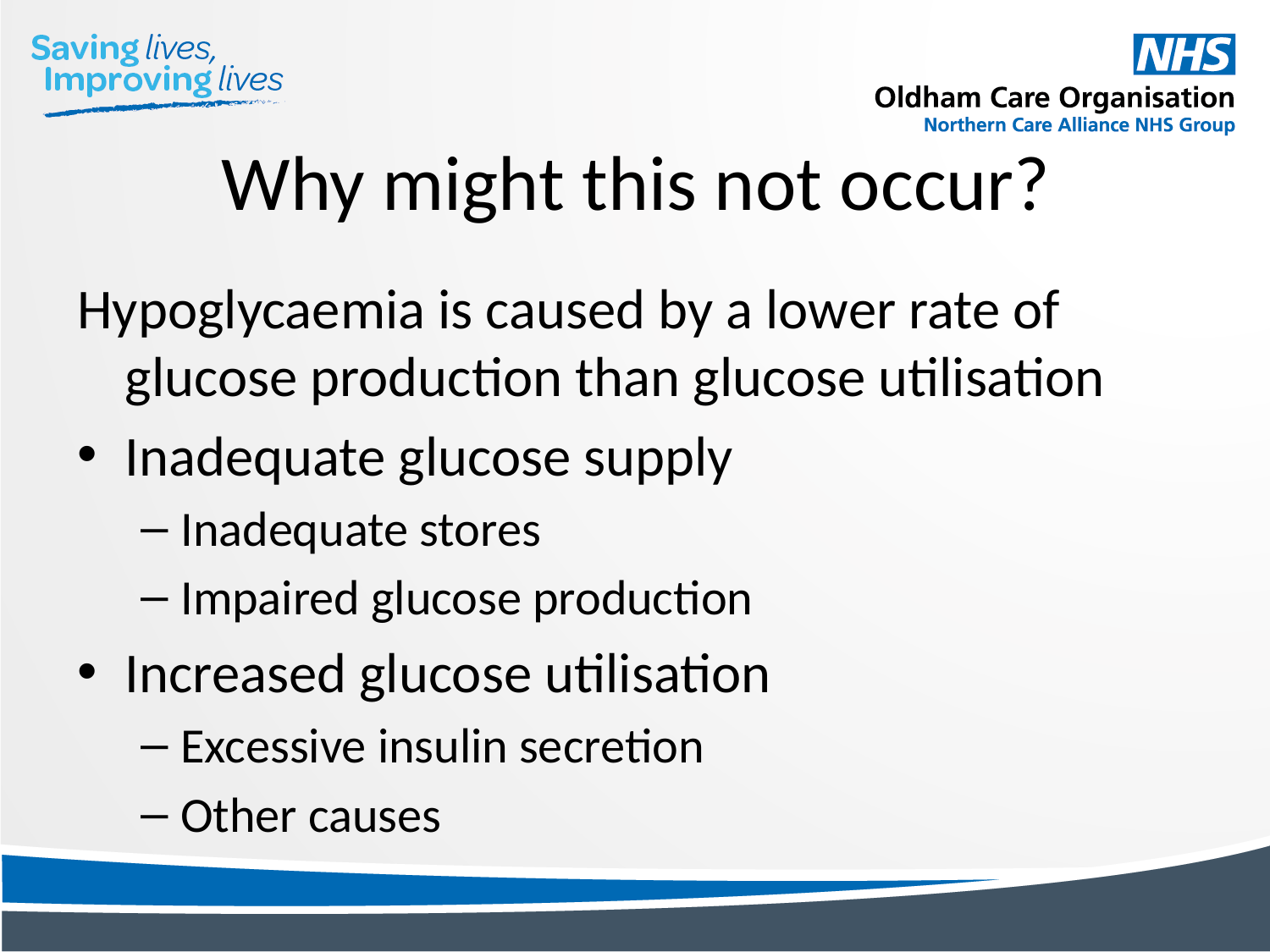

# Why might this not occur?
Hypoglycaemia is caused by a lower rate of glucose production than glucose utilisation
Inadequate glucose supply
Inadequate stores
Impaired glucose production
Increased glucose utilisation
Excessive insulin secretion
Other causes